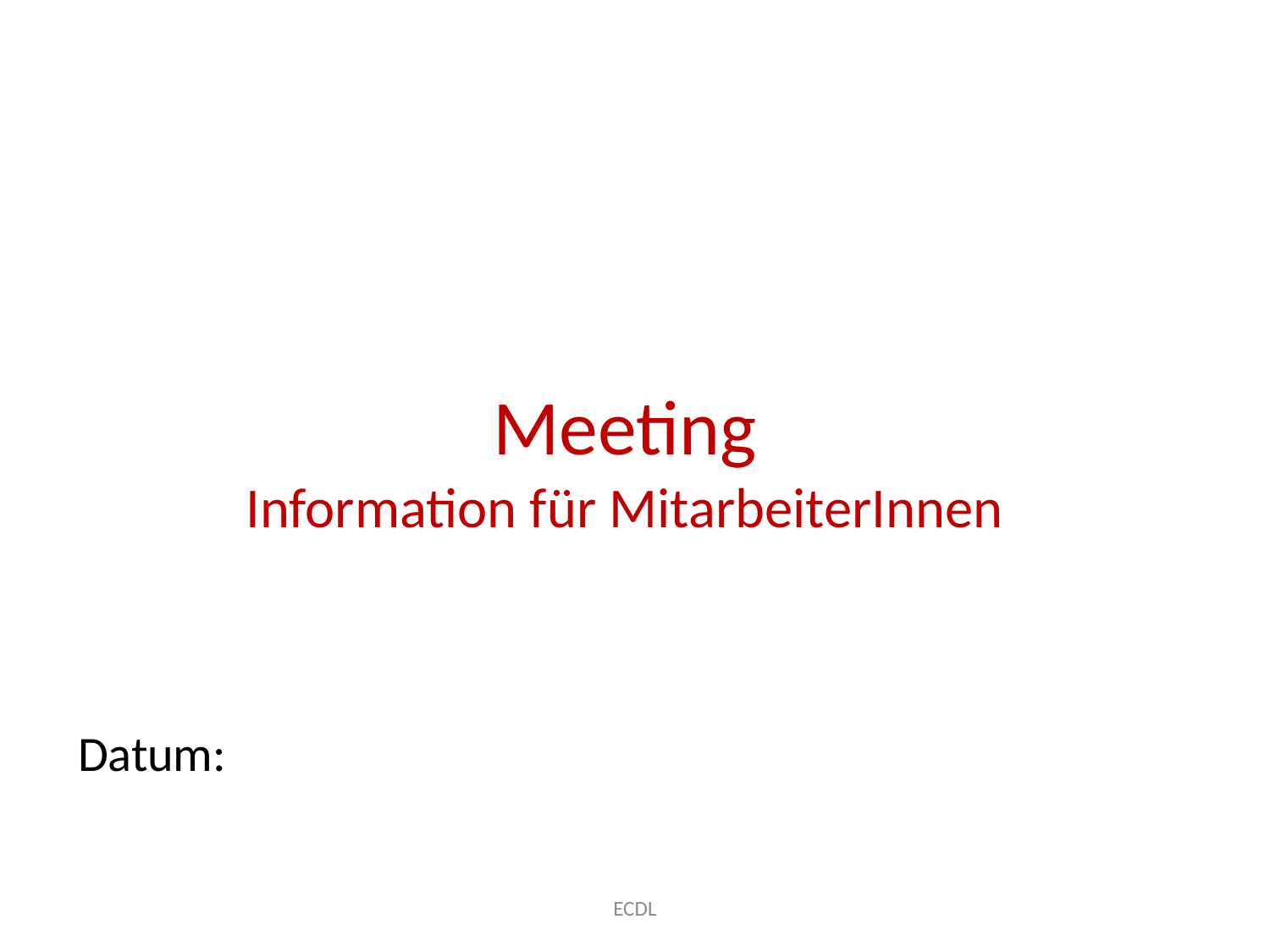

# Meeting Information für MitarbeiterInnen
Datum:
ECDL